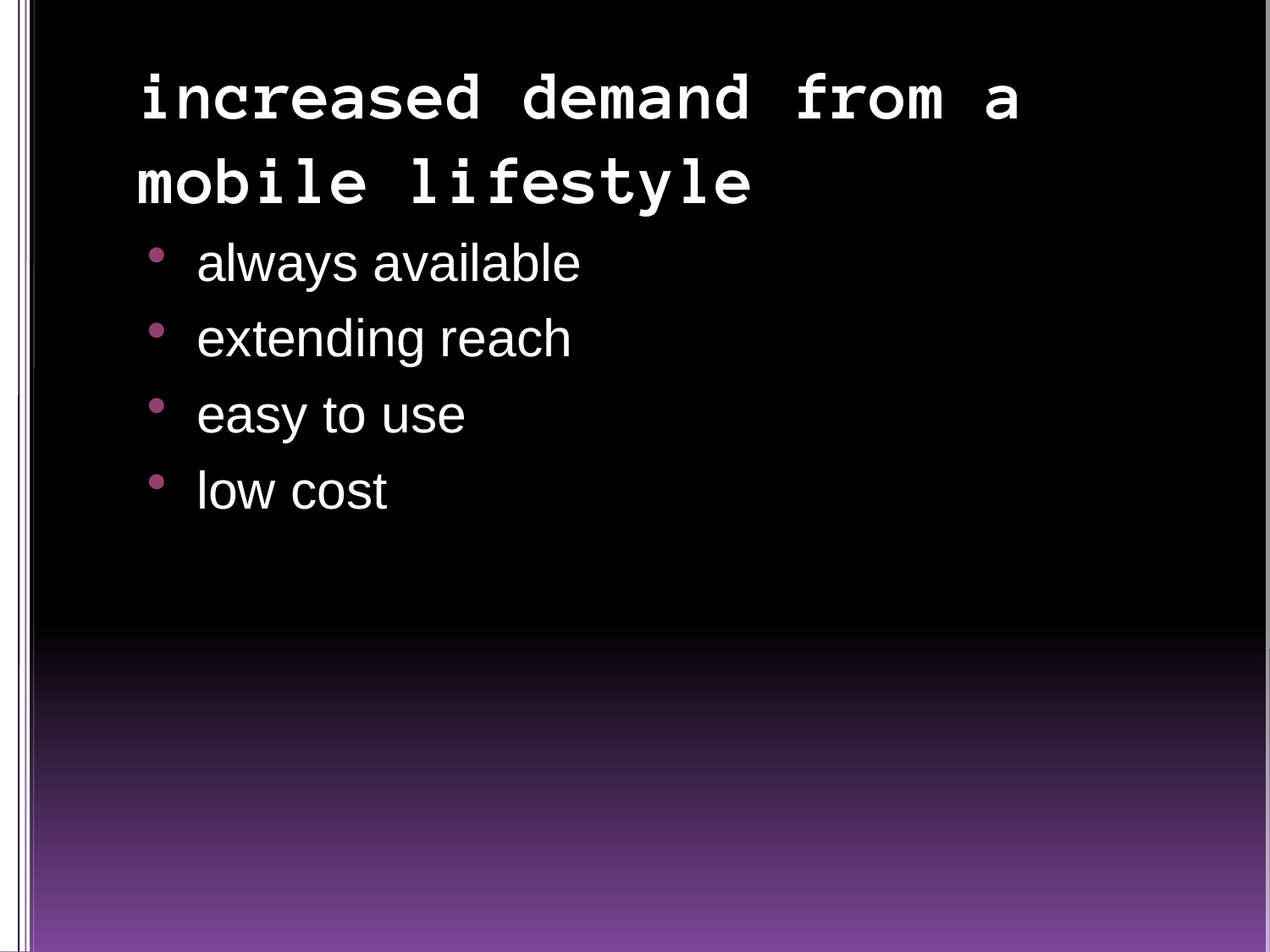

# increased demand from a mobile lifestyle
always available
extending reach
easy to use
low cost